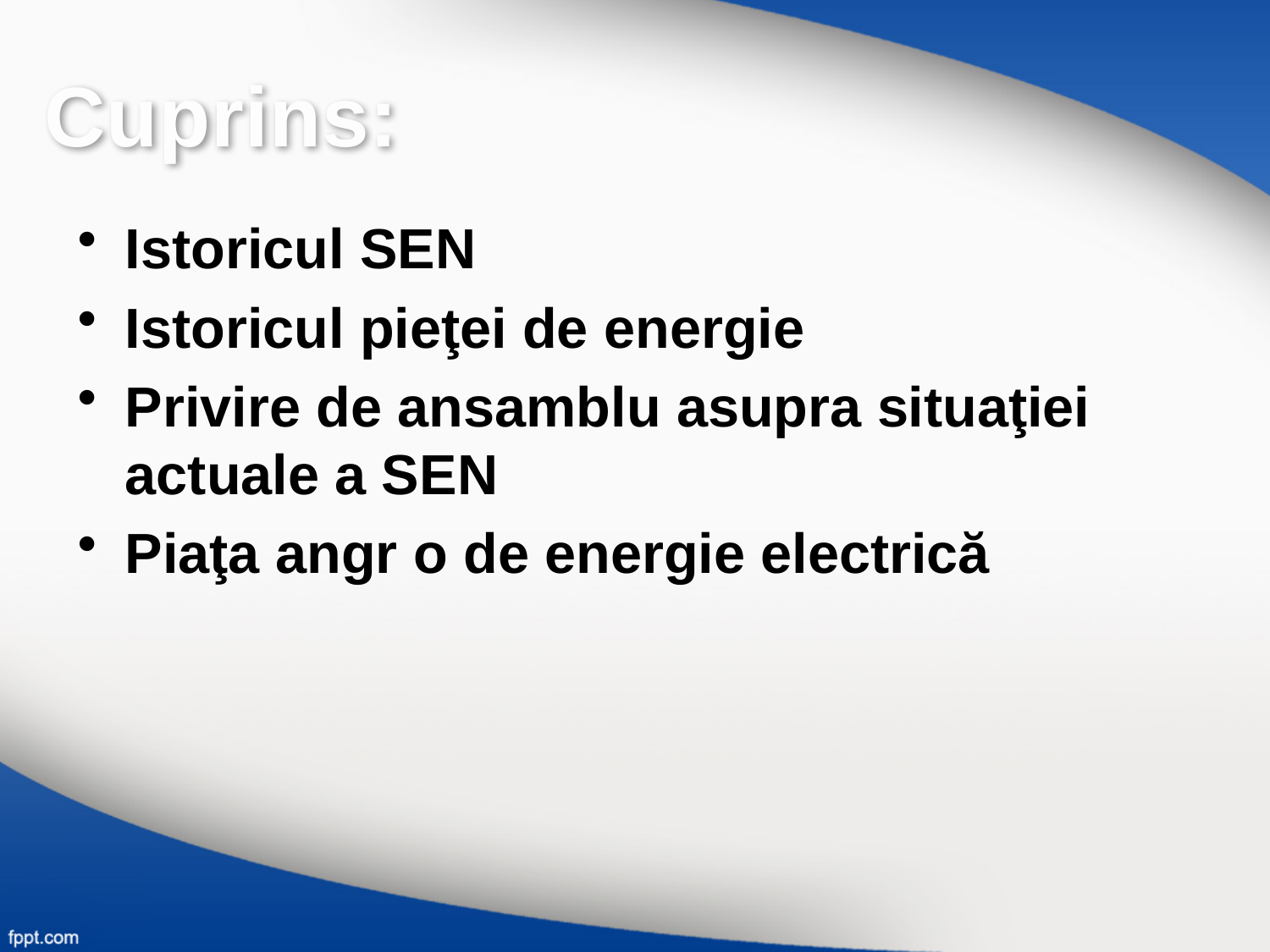

Cuprins:
Istoricul SEN
Istoricul pieţei de energie
Privire de ansamblu asupra situaţiei actuale a SEN
Piaţa angr o de energie electrică